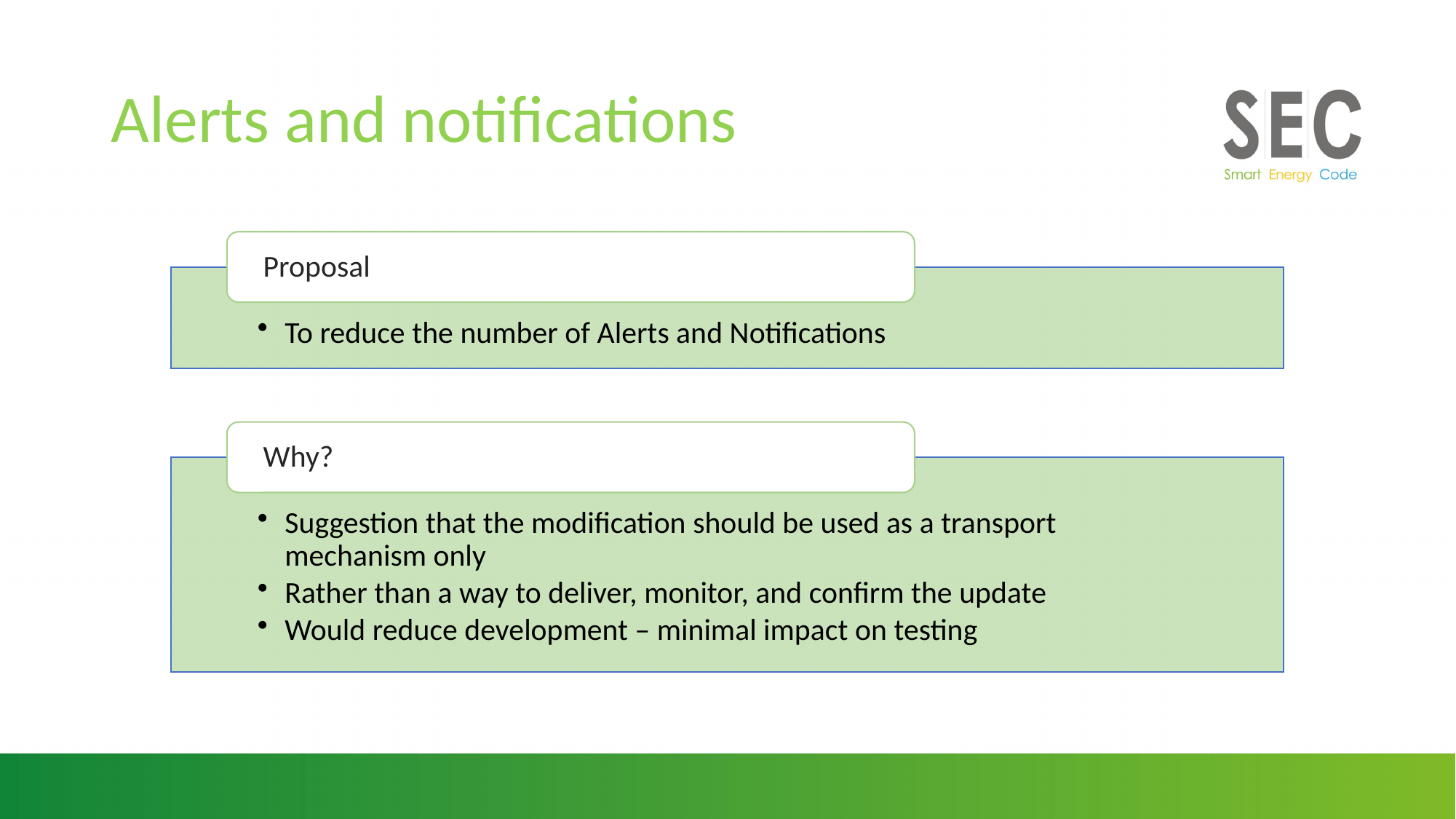

# Alerts and notifications
To reduce the number of Alerts and Notifications
Proposal

Suggestion that the modification should be used as a transport mechanism only
Rather than a way to deliver, monitor, and confirm the update
Would reduce development – minimal impact on testing
Why?